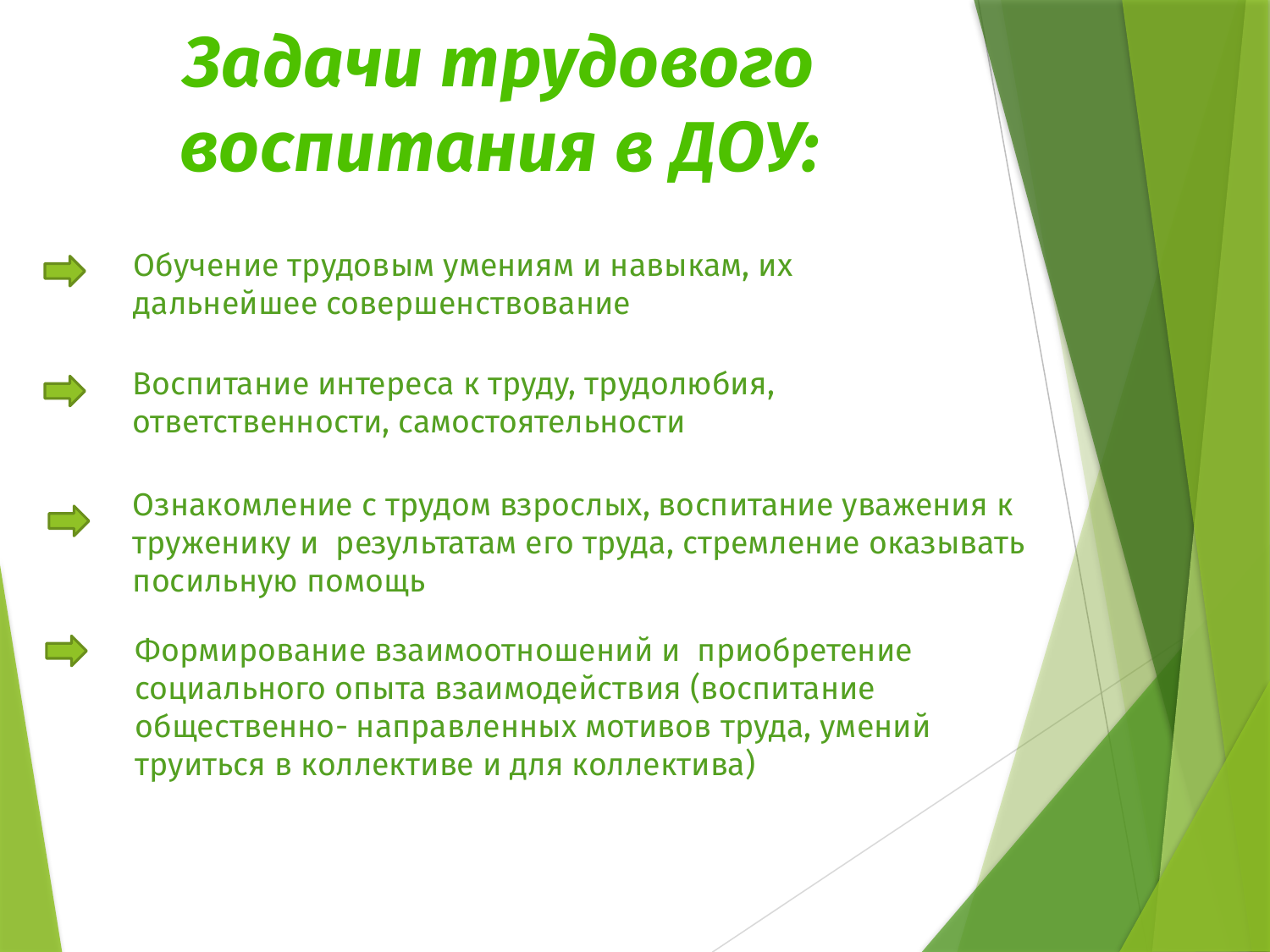

Задачи трудового воспитания в ДОУ:
Обучение трудовым умениям и навыкам, их дальнейшее совершенствование

Воспитание интереса к труду, трудолюбия, ответственности, самостоятельности

Ознакомление с трудом взрослых, воспитание уважения к  труженику и  результатам его труда, стремление оказывать посильную помощь

Формирование взаимоотношений и  приобретение социального опыта взаимодействия (воспитание общественно- направленных мотивов труда, умений труиться в коллективе и для коллектива)